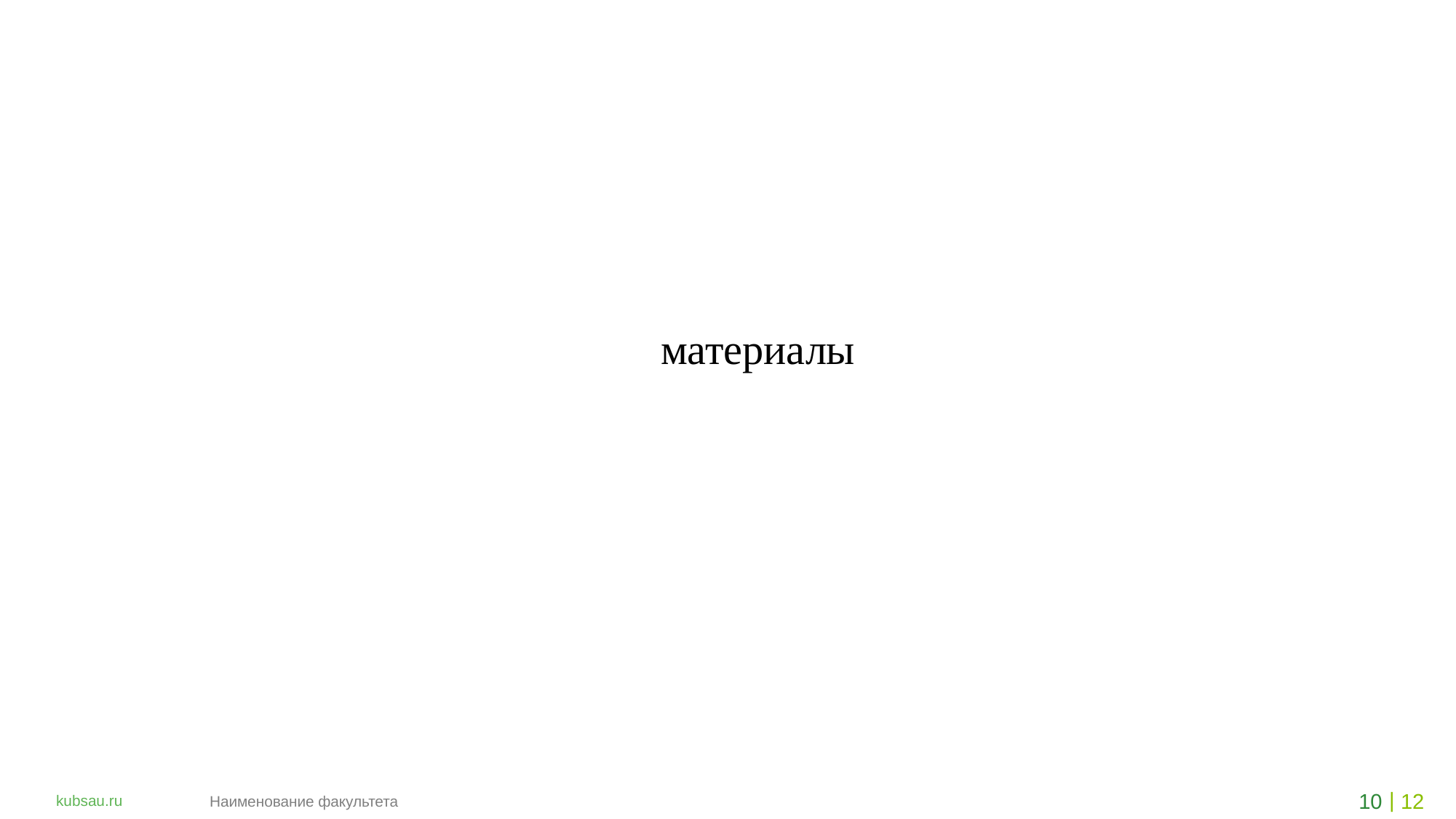

материалы
|
10
12
kubsau.ru
Наименование факультета